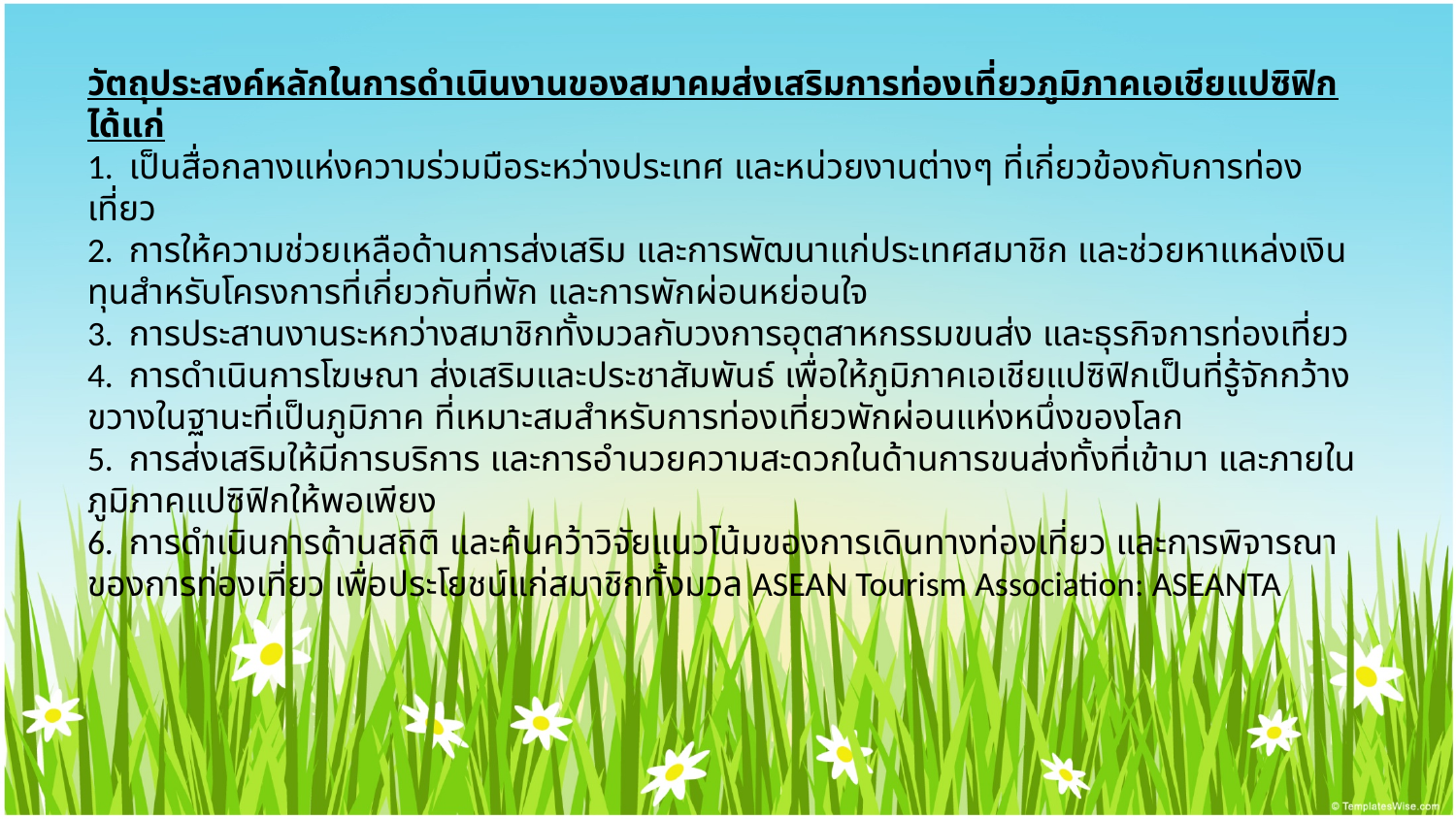

วัตถุประสงค์หลักในการดำเนินงานของสมาคมส่งเสริมการท่องเที่ยวภูมิภาคเอเชียแปซิฟิก ได้แก่
1.  เป็นสื่อกลางแห่งความร่วมมือระหว่างประเทศ และหน่วยงานต่างๆ ที่เกี่ยวข้องกับการท่องเที่ยว
2.  การให้ความช่วยเหลือด้านการส่งเสริม และการพัฒนาแก่ประเทศสมาชิก และช่วยหาแหล่งเงินทุนสำหรับโครงการที่เกี่ยวกับที่พัก และการพักผ่อนหย่อนใจ
3.  การประสานงานระหกว่างสมาชิกทั้งมวลกับวงการอุตสาหกรรมขนส่ง และธุรกิจการท่องเที่ยว
4.  การดำเนินการโฆษณา ส่งเสริมและประชาสัมพันธ์ เพื่อให้ภูมิภาคเอเชียแปซิฟิกเป็นที่รู้จักกว้างขวางในฐานะที่เป็นภูมิภาค ที่เหมาะสมสำหรับการท่องเที่ยวพักผ่อนแห่งหนึ่งของโลก
5.  การส่งเสริมให้มีการบริการ และการอำนวยความสะดวกในด้านการขนส่งทั้งที่เข้ามา และภายในภูมิภาคแปซิฟิกให้พอเพียง
6.  การดำเนินการด้านสถิติ และค้นคว้าวิจัยแนวโน้มของการเดินทางท่องเที่ยว และการพิจารณาของการท่องเที่ยว เพื่อประโยชน์แก่สมาชิกทั้งมวล ASEAN Tourism Association: ASEANTA